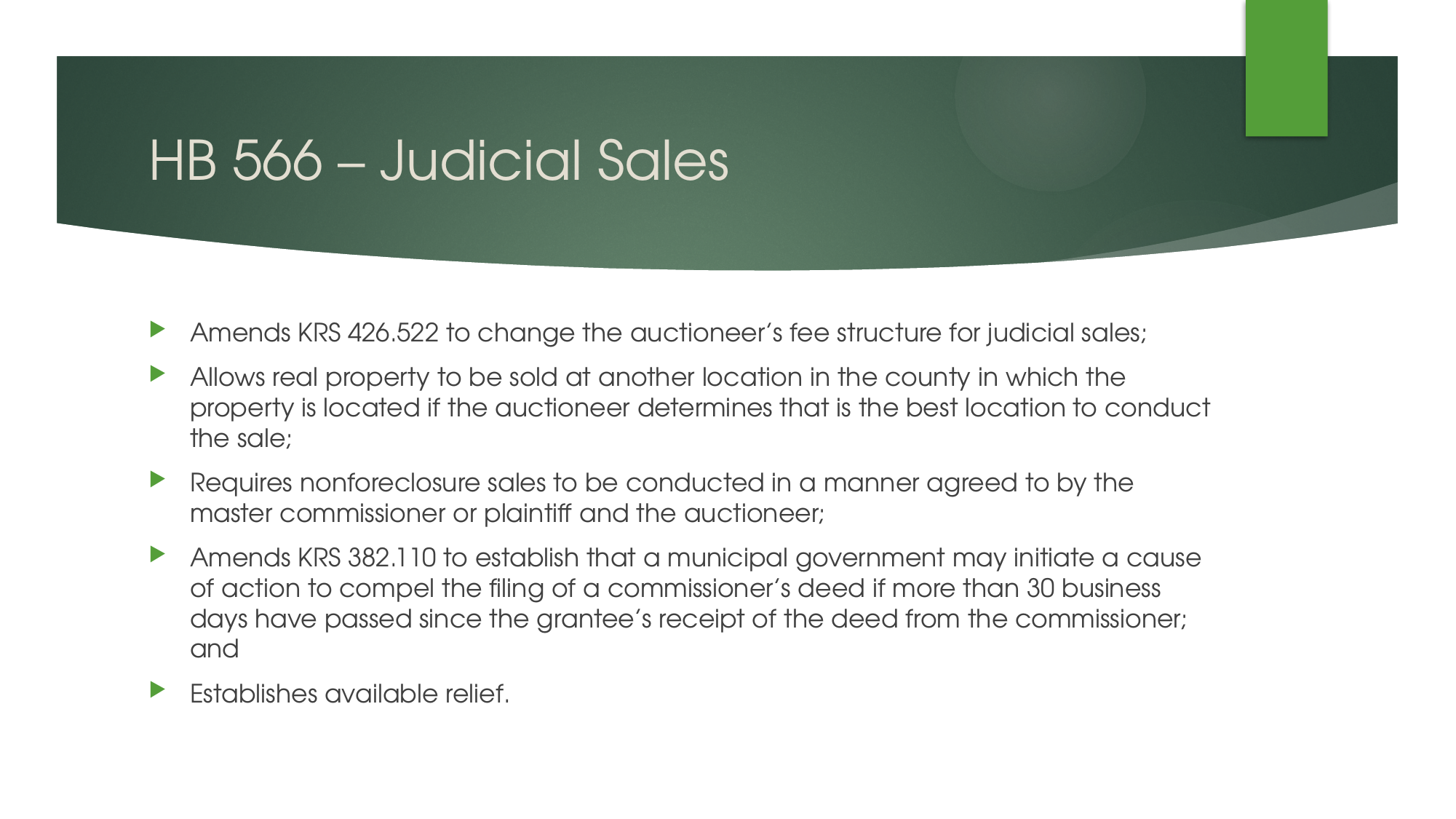

# HB 566 – Judicial Sales
Amends KRS 426.522 to change the auctioneer’s fee structure for judicial sales;
Allows real property to be sold at another location in the county in which the property is located if the auctioneer determines that is the best location to conduct the sale;
Requires nonforeclosure sales to be conducted in a manner agreed to by the master commissioner or plaintiff and the auctioneer;
Amends KRS 382.110 to establish that a municipal government may initiate a cause of action to compel the filing of a commissioner’s deed if more than 30 business days have passed since the grantee’s receipt of the deed from the commissioner; and
Establishes available relief.